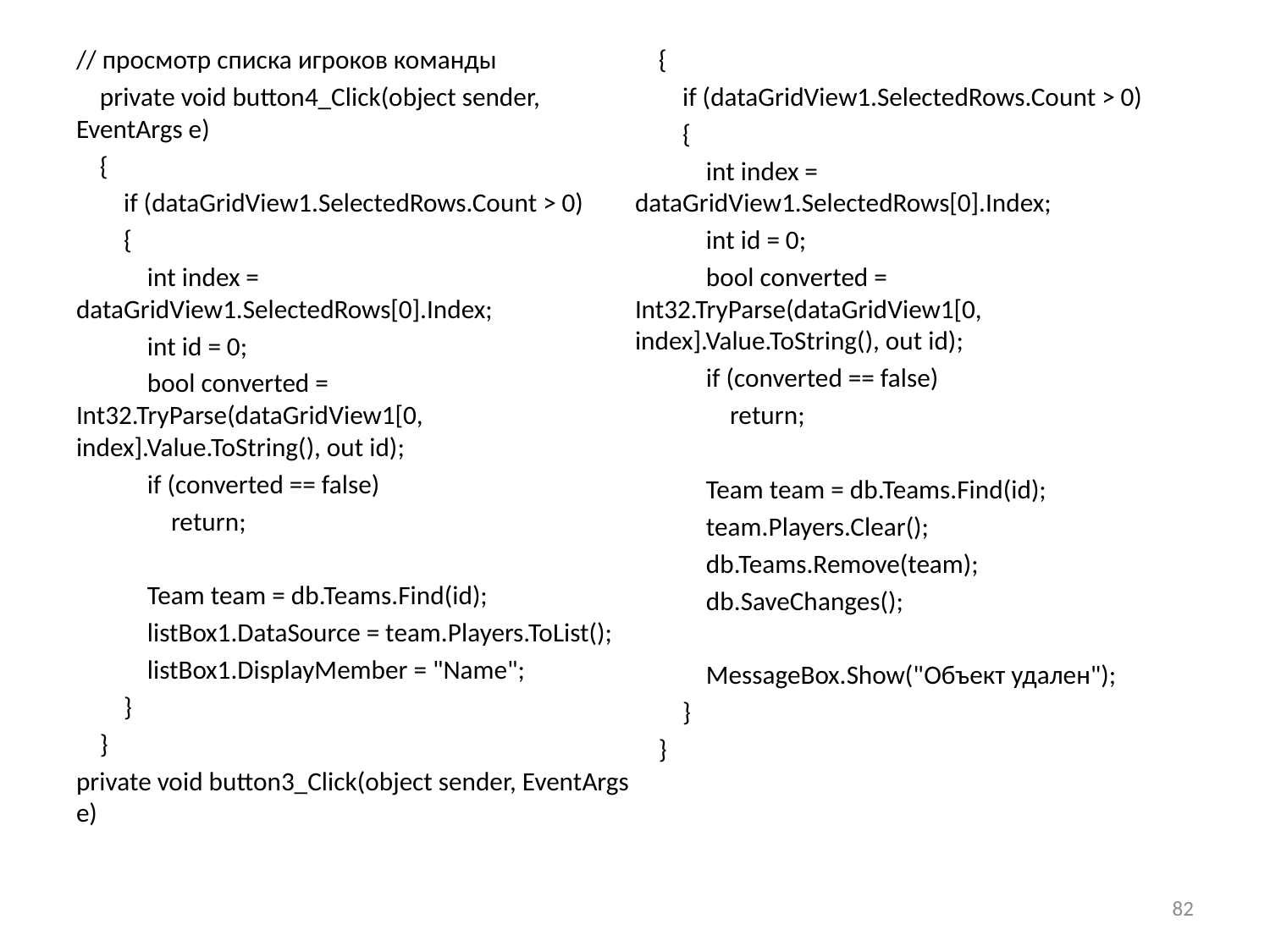

// просмотр списка игроков команды
    private void button4_Click(object sender, EventArgs e)
    {
        if (dataGridView1.SelectedRows.Count > 0)
        {
            int index = dataGridView1.SelectedRows[0].Index;
            int id = 0;
            bool converted = Int32.TryParse(dataGridView1[0, index].Value.ToString(), out id);
            if (converted == false)
                return;

            Team team = db.Teams.Find(id);
            listBox1.DataSource = team.Players.ToList();
            listBox1.DisplayMember = "Name";
        }
    }
private void button3_Click(object sender, EventArgs e)
    {
        if (dataGridView1.SelectedRows.Count > 0)
        {
            int index = dataGridView1.SelectedRows[0].Index;
            int id = 0;
            bool converted = Int32.TryParse(dataGridView1[0, index].Value.ToString(), out id);
            if (converted == false)
                return;

            Team team = db.Teams.Find(id);
            team.Players.Clear();
            db.Teams.Remove(team);
            db.SaveChanges();

            MessageBox.Show("Объект удален");
        }
    }

82